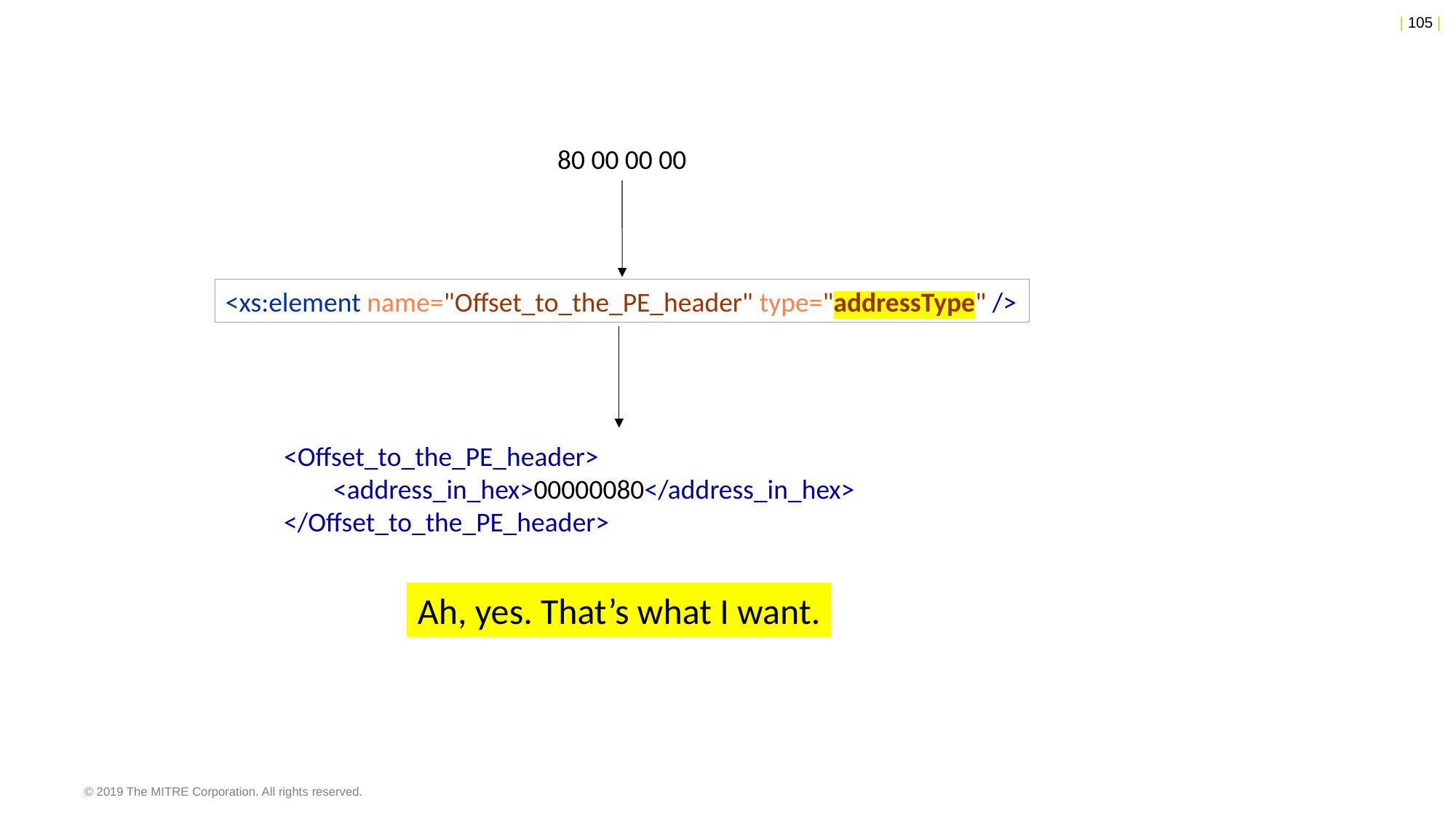

80 00 00 00
<xs:element name="Offset_to_the_PE_header" type="addressType" />
<Offset_to_the_PE_header>
        <address_in_hex>00000080</address_in_hex>
</Offset_to_the_PE_header>
Ah, yes. That’s what I want.
© 2019 The MITRE Corporation. All rights reserved.